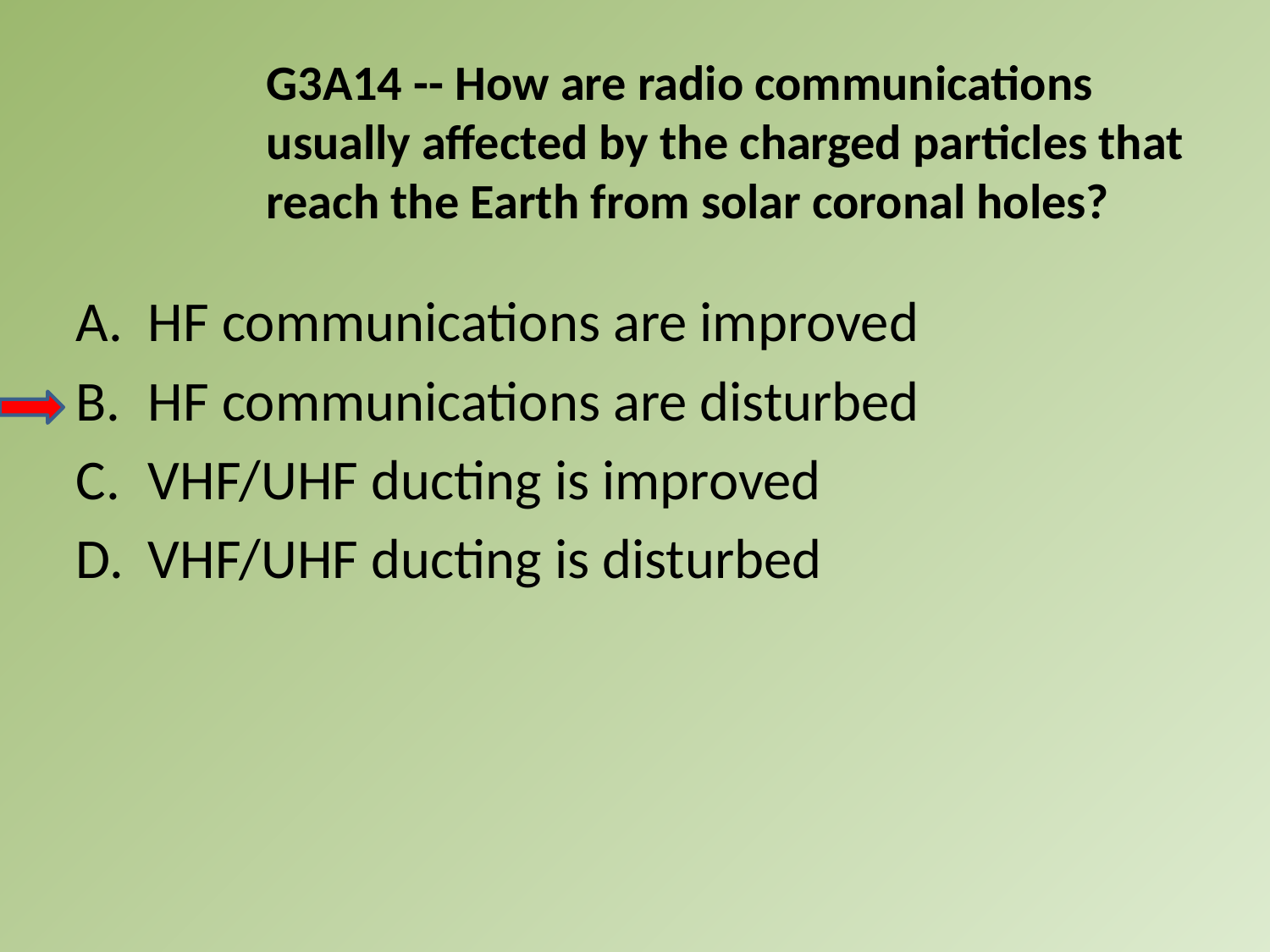

G3A14 -- How are radio communications usually affected by the charged particles that reach the Earth from solar coronal holes?
A.	HF communications are improved
B.	HF communications are disturbed
C.	VHF/UHF ducting is improved
D.	VHF/UHF ducting is disturbed